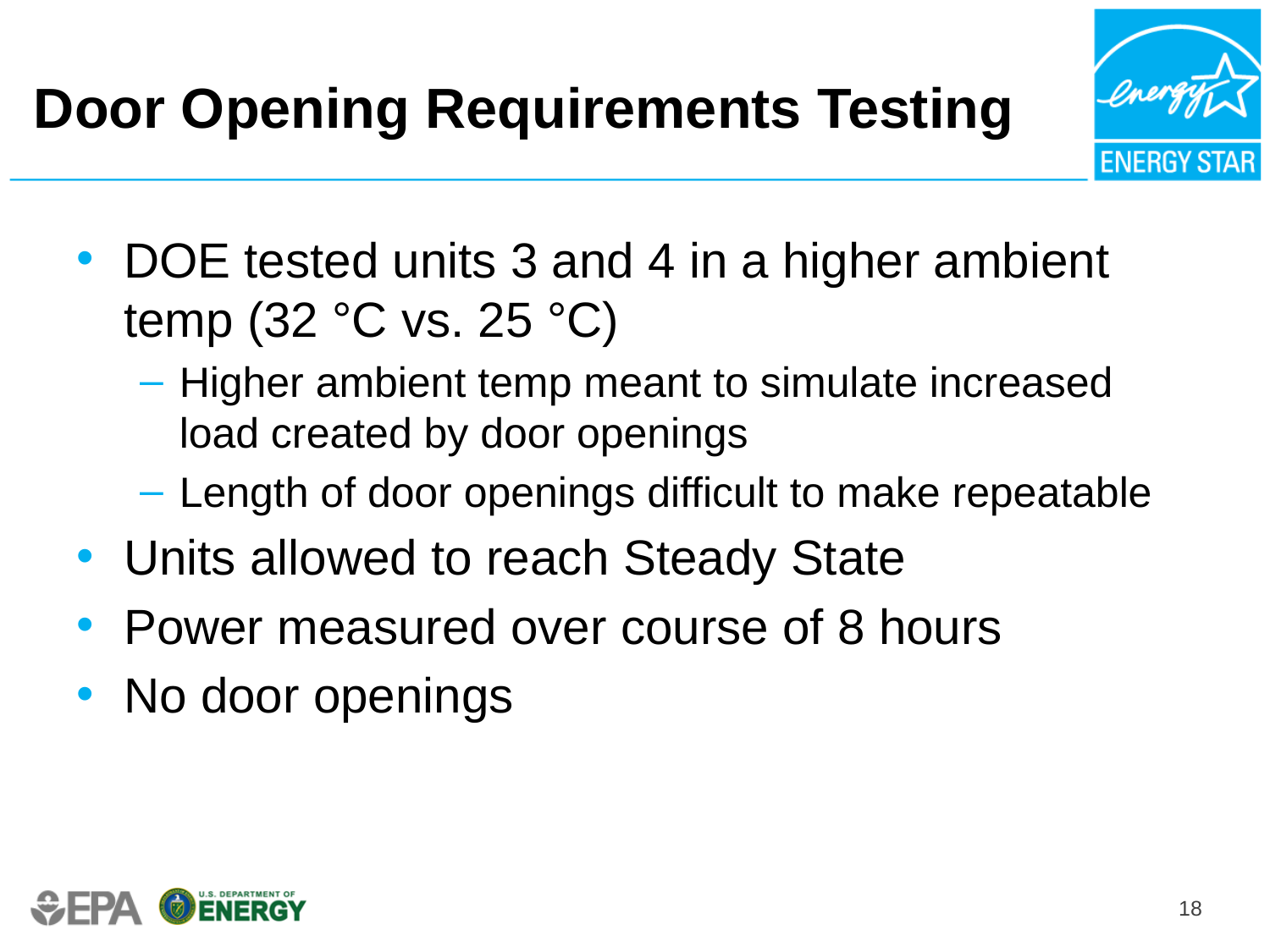

# Door Opening Requirements Testing
DOE tested units 3 and 4 in a higher ambient temp (32 °C vs. 25 °C)
Higher ambient temp meant to simulate increased load created by door openings
Length of door openings difficult to make repeatable
Units allowed to reach Steady State
Power measured over course of 8 hours
No door openings